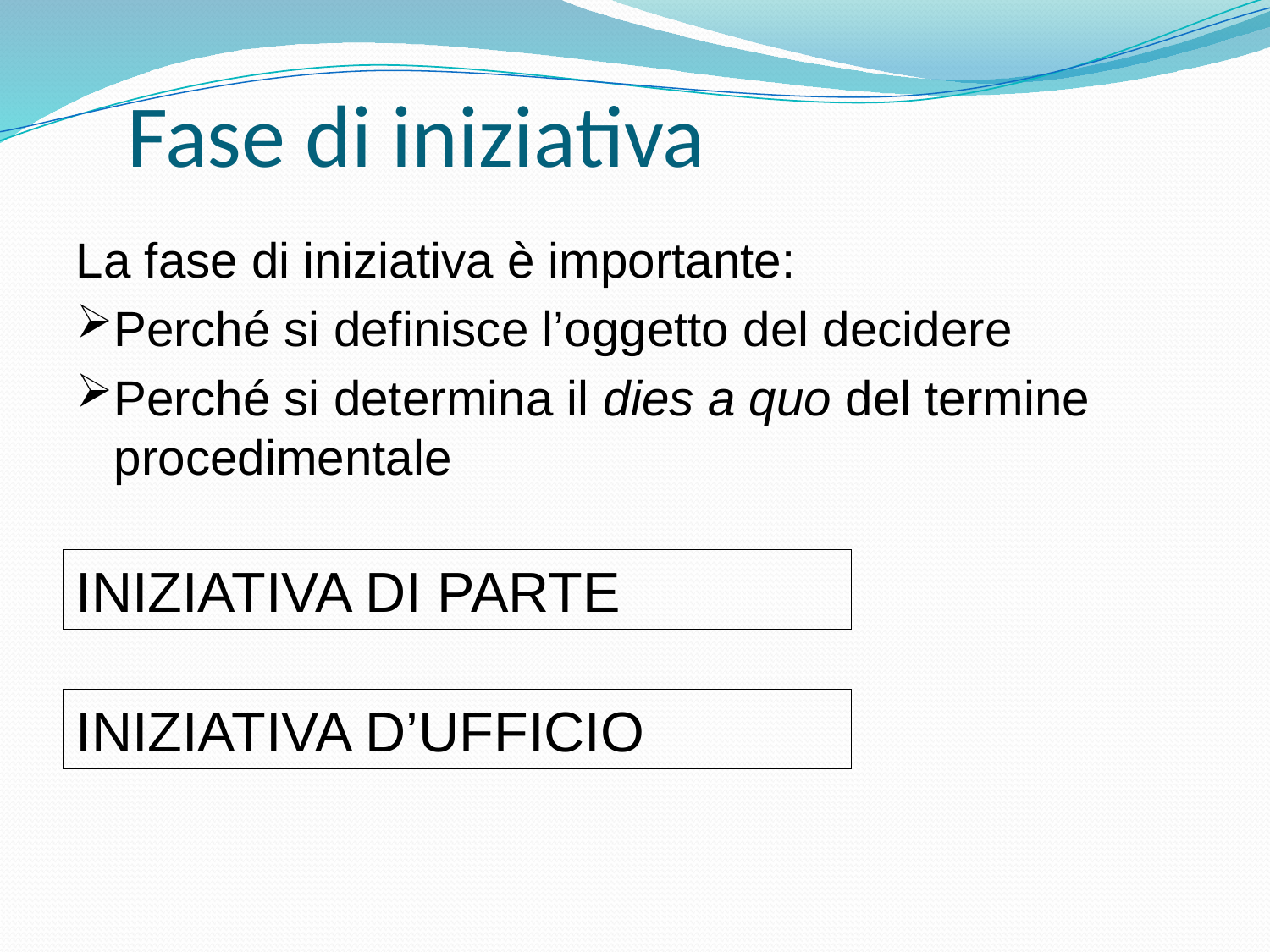

Fase di iniziativa
La fase di iniziativa è importante:
Perché si definisce l’oggetto del decidere
Perché si determina il dies a quo del termine procedimentale
INIZIATIVA DI PARTE
INIZIATIVA D’UFFICIO